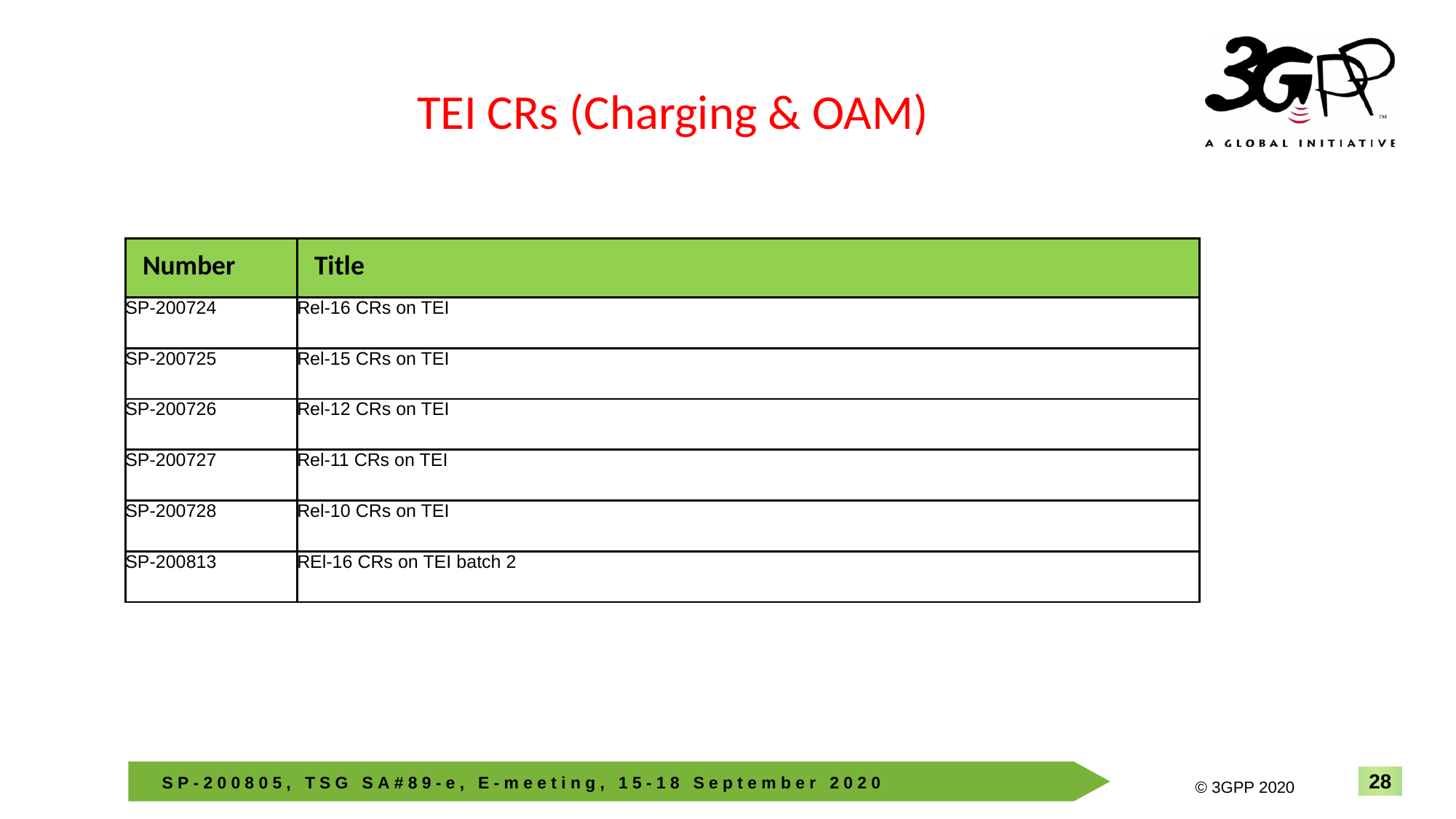

TEI CRs (Charging & OAM)

| Number | Title |
| --- | --- |
| SP-200724 | Rel-16 CRs on TEI |
| SP-200725 | Rel-15 CRs on TEI |
| SP-200726 | Rel-12 CRs on TEI |
| SP-200727 | Rel-11 CRs on TEI |
| SP-200728 | Rel-10 CRs on TEI |
| SP-200813 | REl-16 CRs on TEI batch 2 |